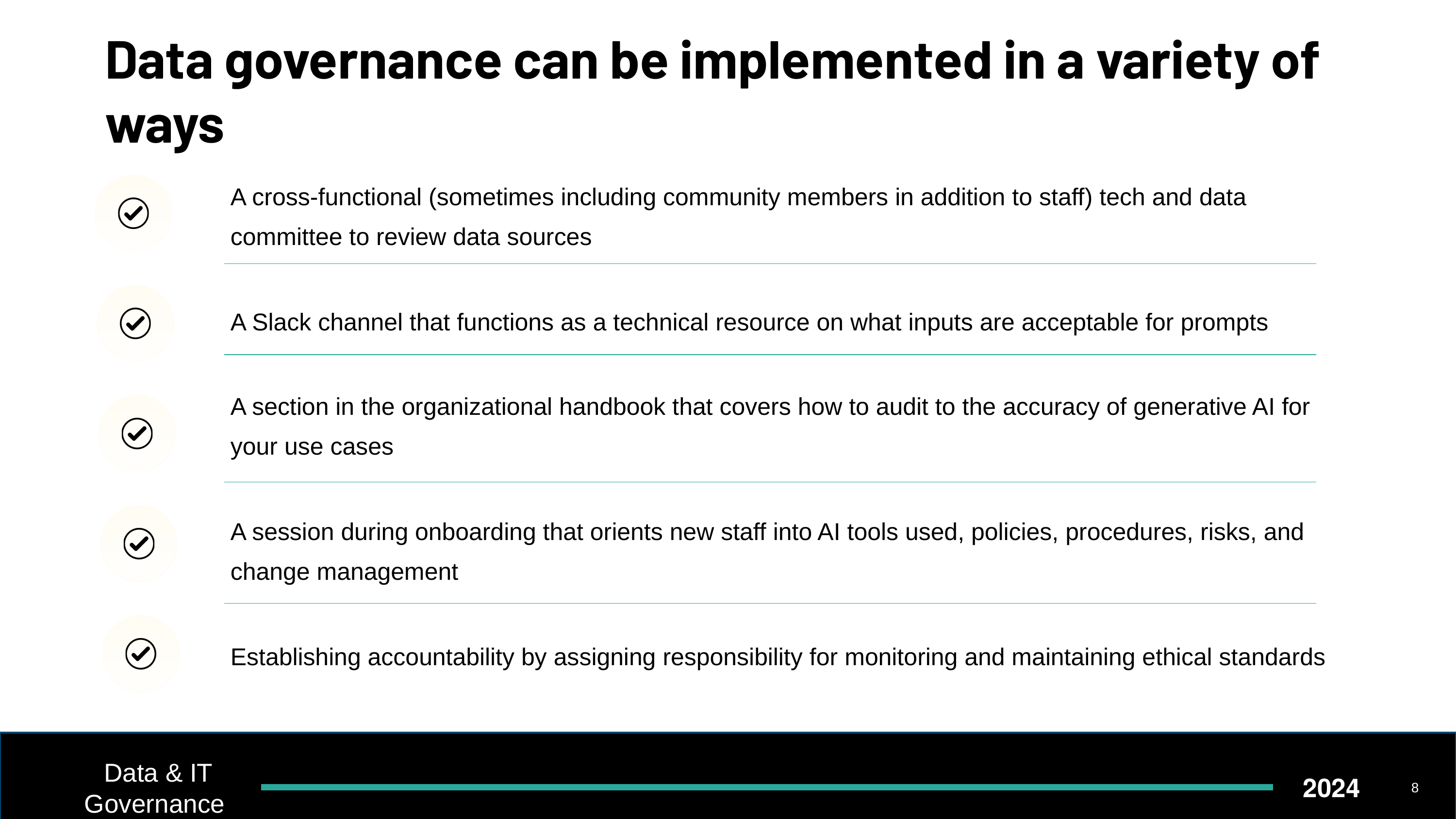

# Data governance can be implemented in a variety of ways
A cross-functional (sometimes including community members in addition to staff) tech and data committee to review data sources

A Slack channel that functions as a technical resource on what inputs are acceptable for prompts
A section in the organizational handbook that covers how to audit to the accuracy of generative AI for your use cases

A session during onboarding that orients new staff into AI tools used, policies, procedures, risks, and change management

Establishing accountability by assigning responsibility for monitoring and maintaining ethical standards